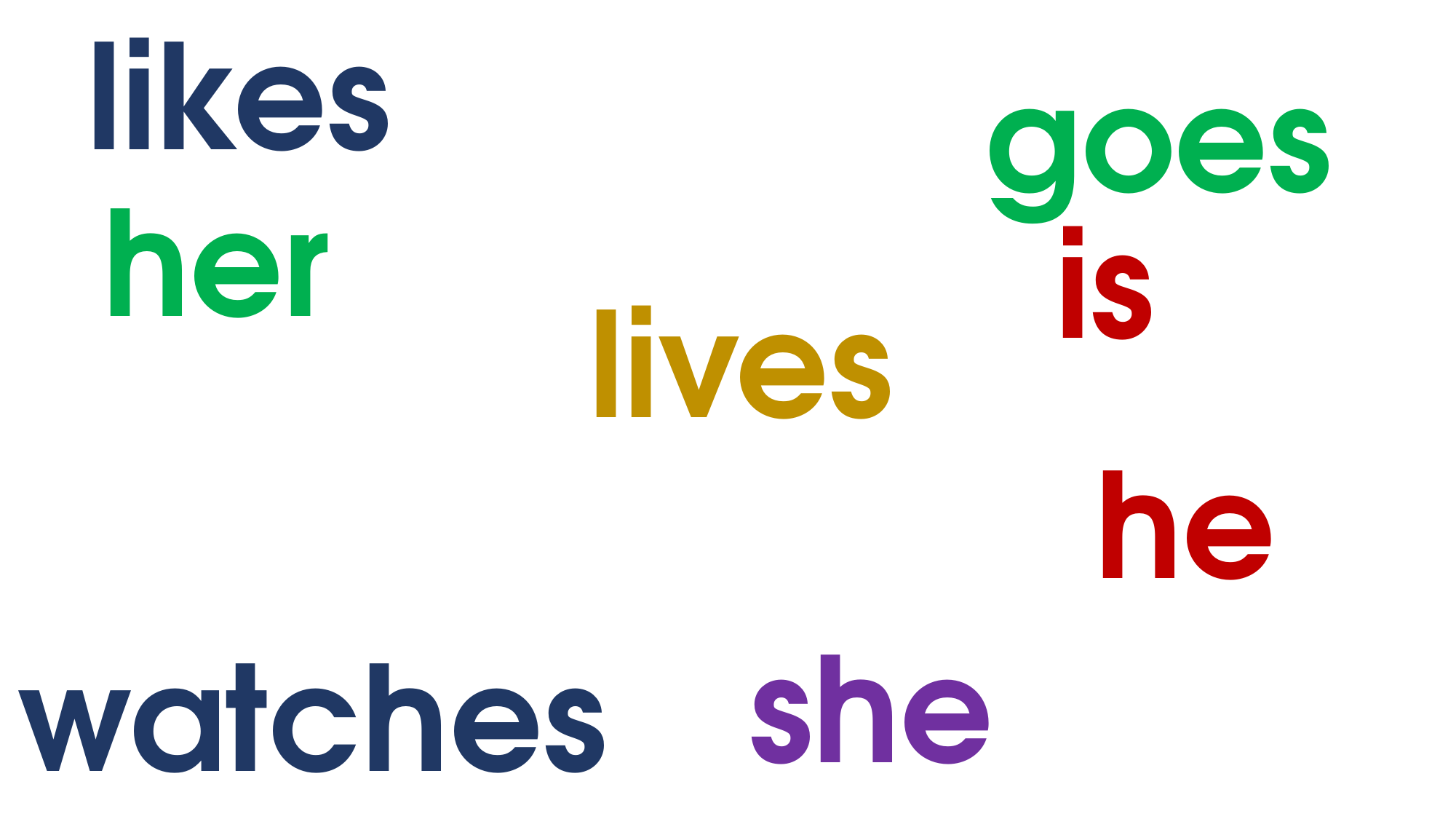

likes
goes
her
is
lives
he
she
watches